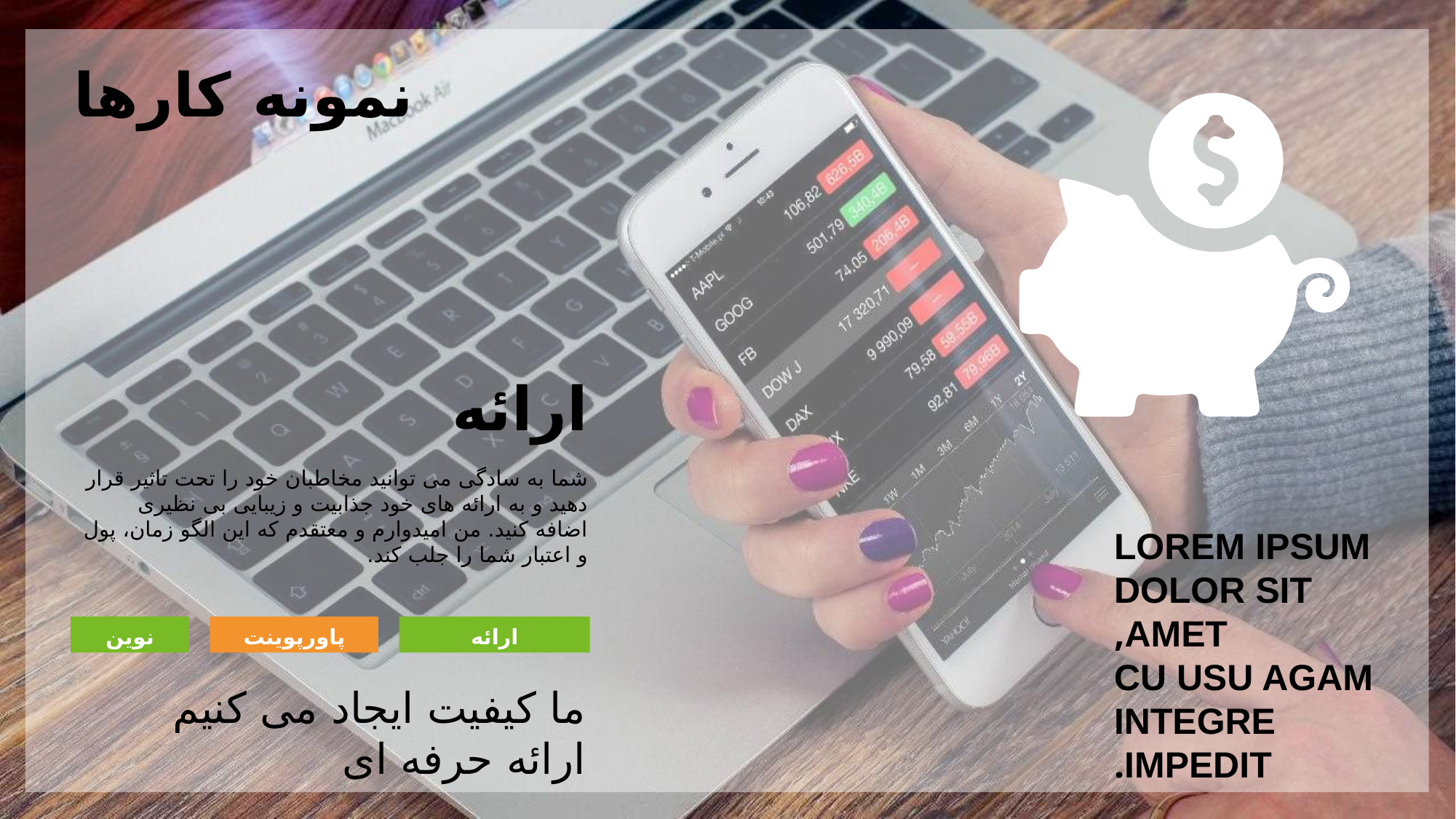

نمونه کارها

ارائه
شما به سادگی می توانید مخاطبان خود را تحت تاثیر قرار دهید و به ارائه های خود جذابیت و زیبایی بی نظیری اضافه کنید. من امیدوارم و معتقدم که این الگو زمان، پول و اعتبار شما را جلب کند.
LOREM IPSUM DOLOR SIT AMET,
CU USU AGAM INTEGRE IMPEDIT.
نوین
پاورپوینت
ارائه
ما کیفیت ایجاد می کنیم
ارائه حرفه ای